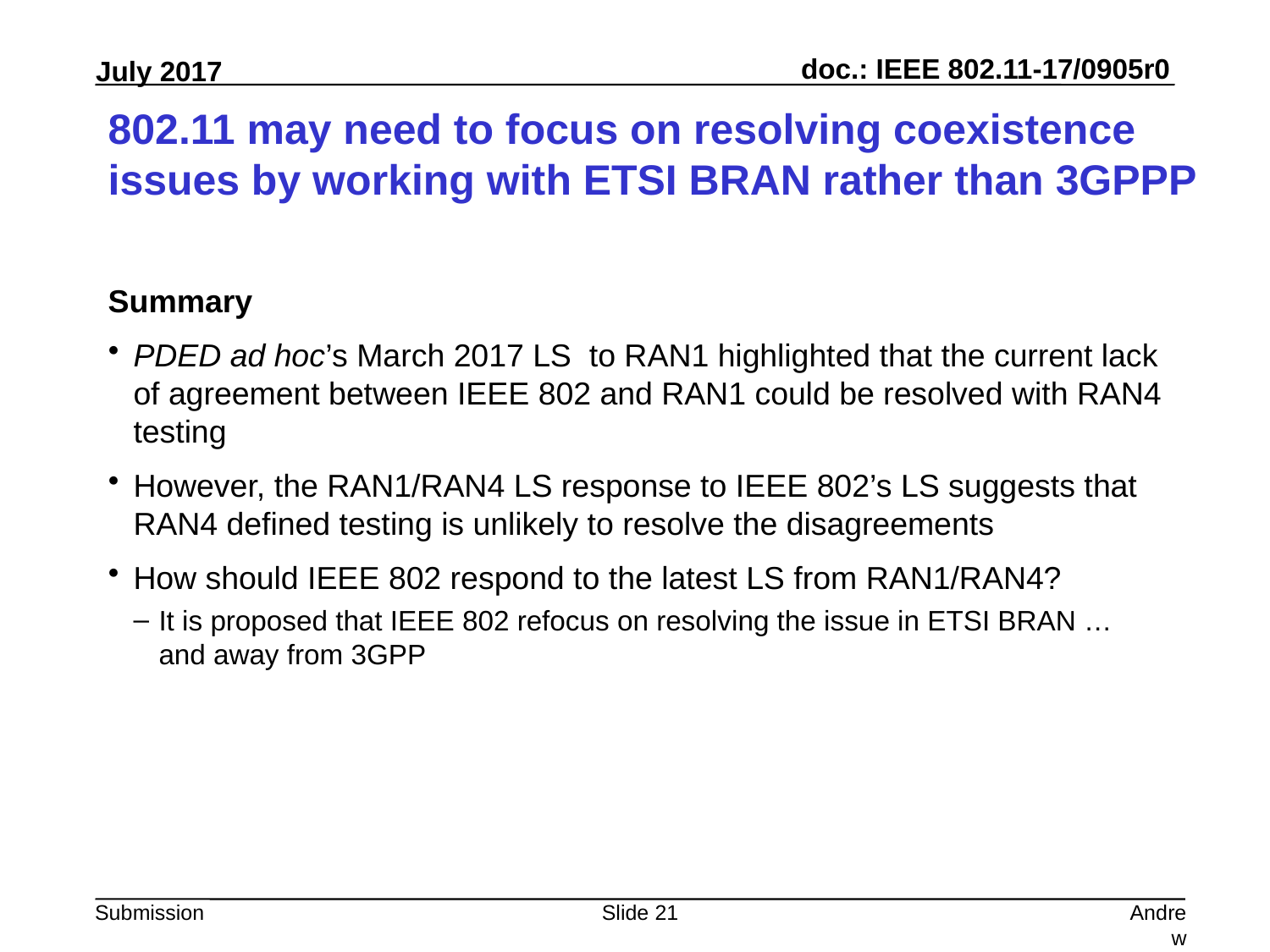

# 802.11 may need to focus on resolving coexistence issues by working with ETSI BRAN rather than 3GPPP
Summary
PDED ad hoc’s March 2017 LS  to RAN1 highlighted that the current lack of agreement between IEEE 802 and RAN1 could be resolved with RAN4 testing
However, the RAN1/RAN4 LS response to IEEE 802’s LS suggests that RAN4 defined testing is unlikely to resolve the disagreements
How should IEEE 802 respond to the latest LS from RAN1/RAN4?
It is proposed that IEEE 802 refocus on resolving the issue in ETSI BRAN … and away from 3GPP
Slide 21
Andrew Myles, Cisco